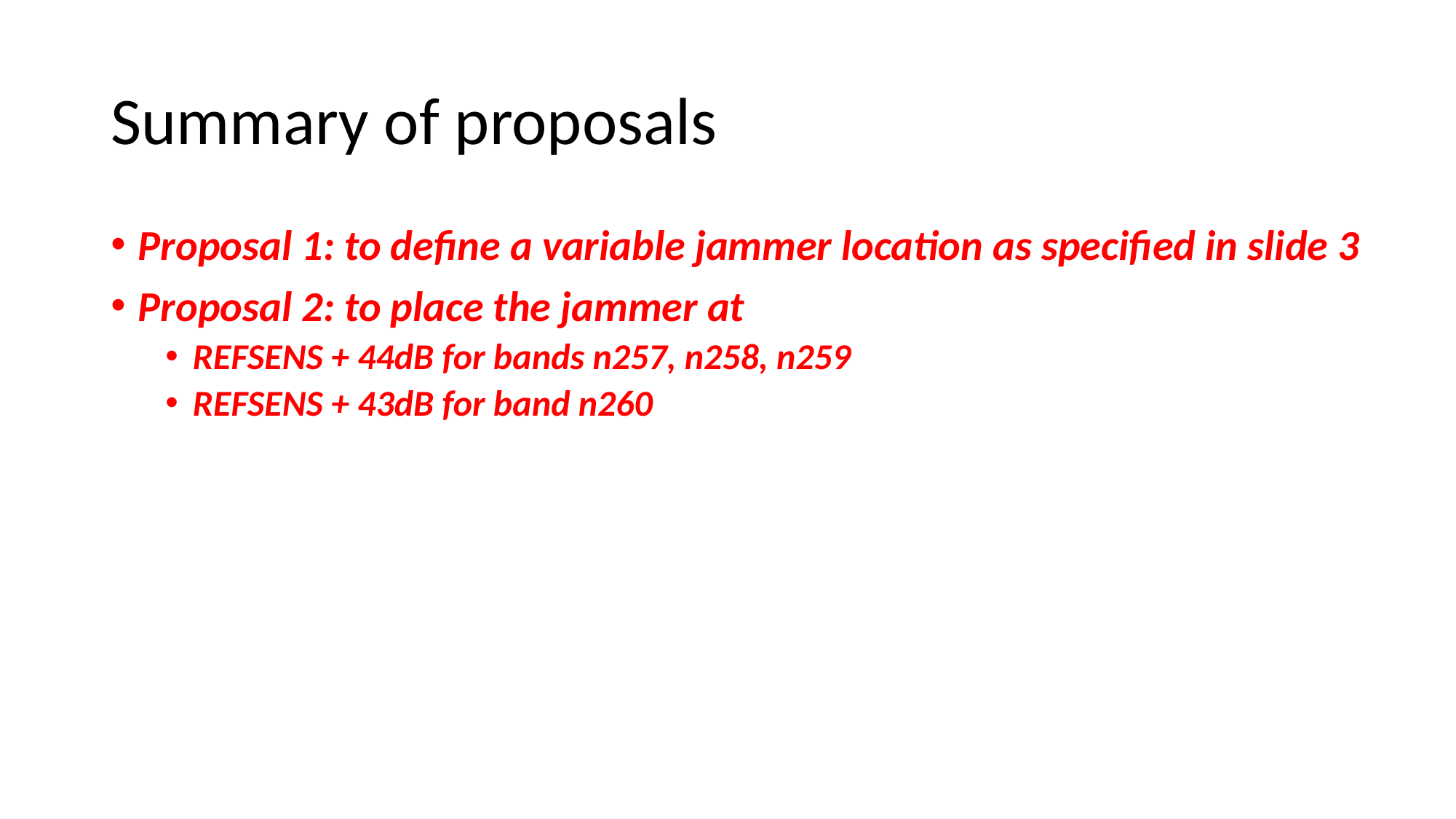

# Summary of proposals
Proposal 1: to define a variable jammer location as specified in slide 3
Proposal 2: to place the jammer at
REFSENS + 44dB for bands n257, n258, n259
REFSENS + 43dB for band n260